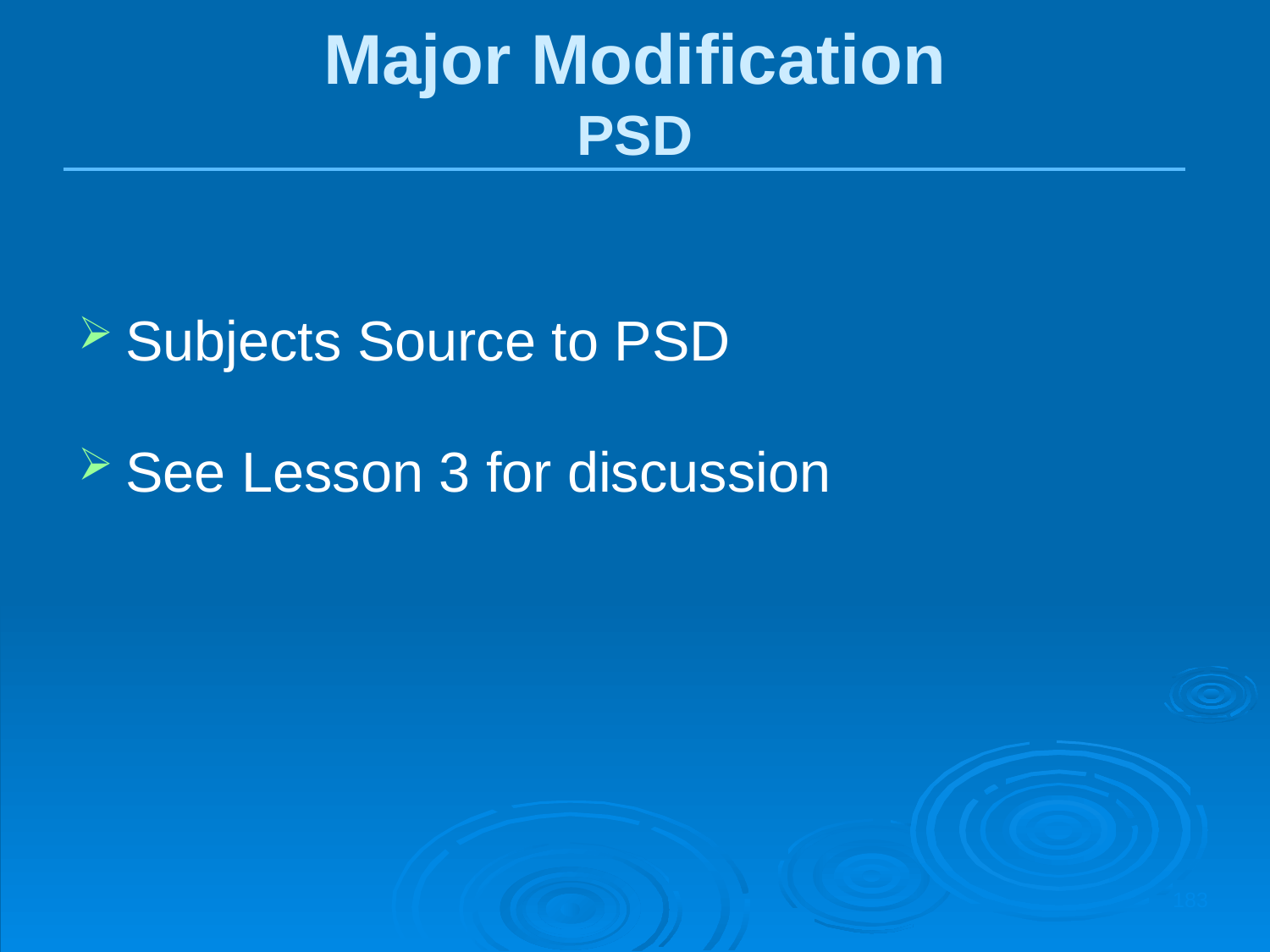

Major Modification
PSD

Subjects Source to PSD

See Lesson 3 for discussion

183